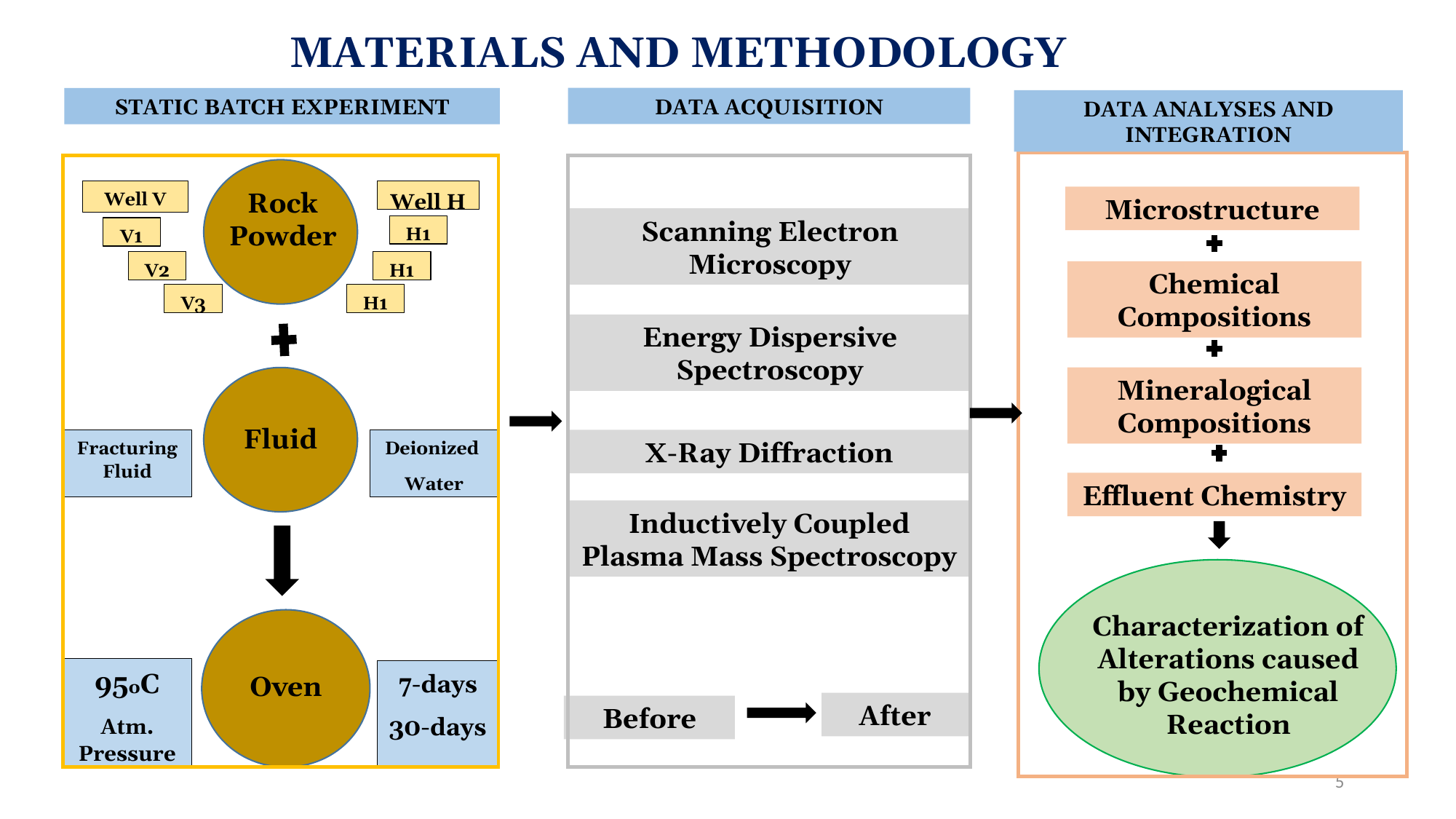

# MATERIALS AND METHODOLOGY
DATA ACQUISITION
STATIC BATCH EXPERIMENT
DATA ANALYSES AND INTEGRATION

Microstructure

Chemical Compositions

Mineralogical Compositions

Effluent Chemistry

Characterization of Alterations caused by Geochemical Reaction

Well V

V1

V2

V3

Fracturing Fluid

95oC
Atm. Pressure

Well H

H1

H1

H1

Deionized
Water

7-days
30-days

Oven

Fluid

Rock
Powder

Scanning Electron Microscopy
Energy Dispersive Spectroscopy
X-Ray Diffraction
Inductively Coupled Plasma Mass Spectroscopy
After
Before

5